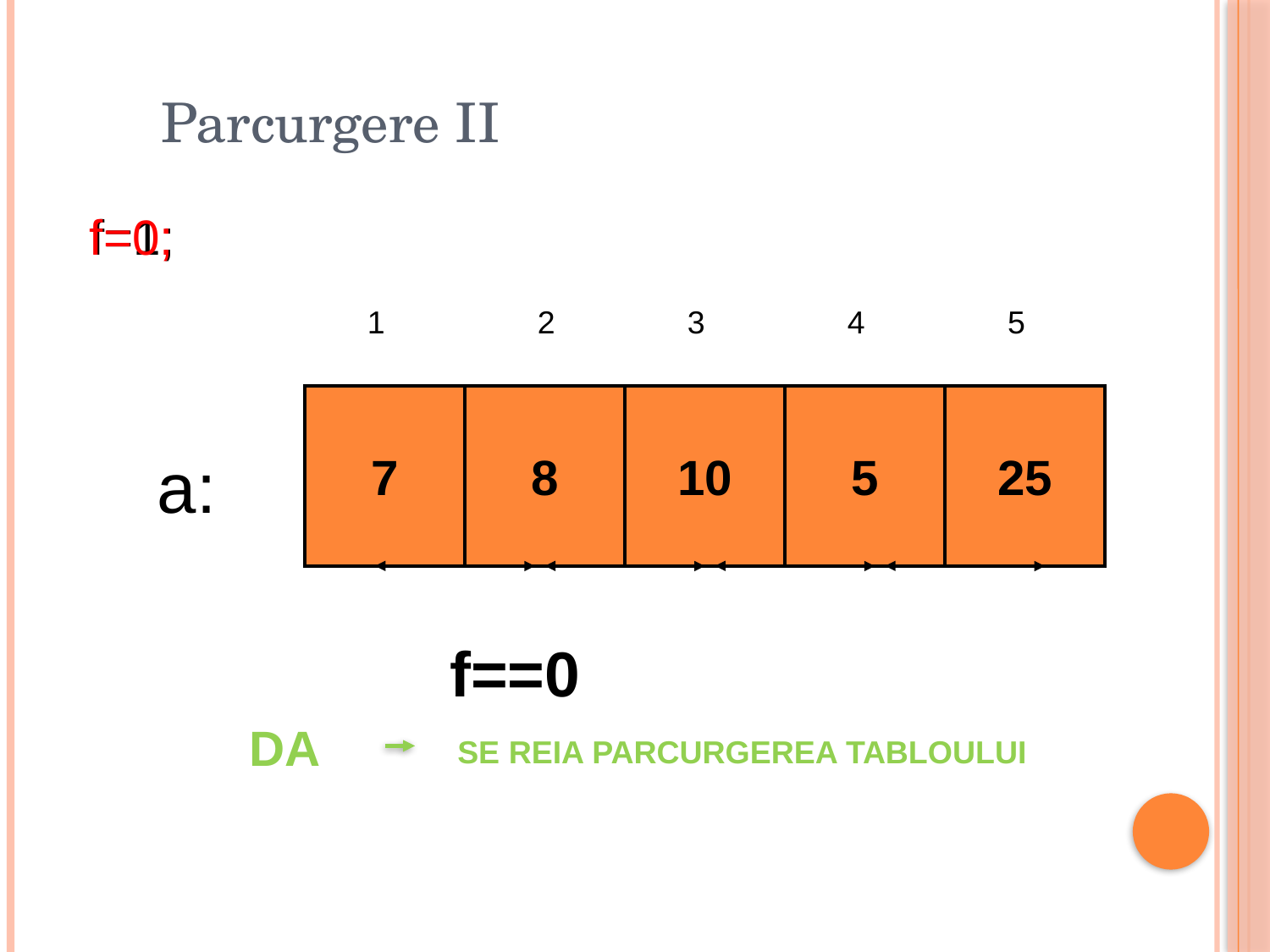

Parcurgere II
 f=0;
 f=1;
1
2
3
4
5
7
8
10
5
25
a:
f==0
DA
SE REIA PARCURGEREA TABLOULUI